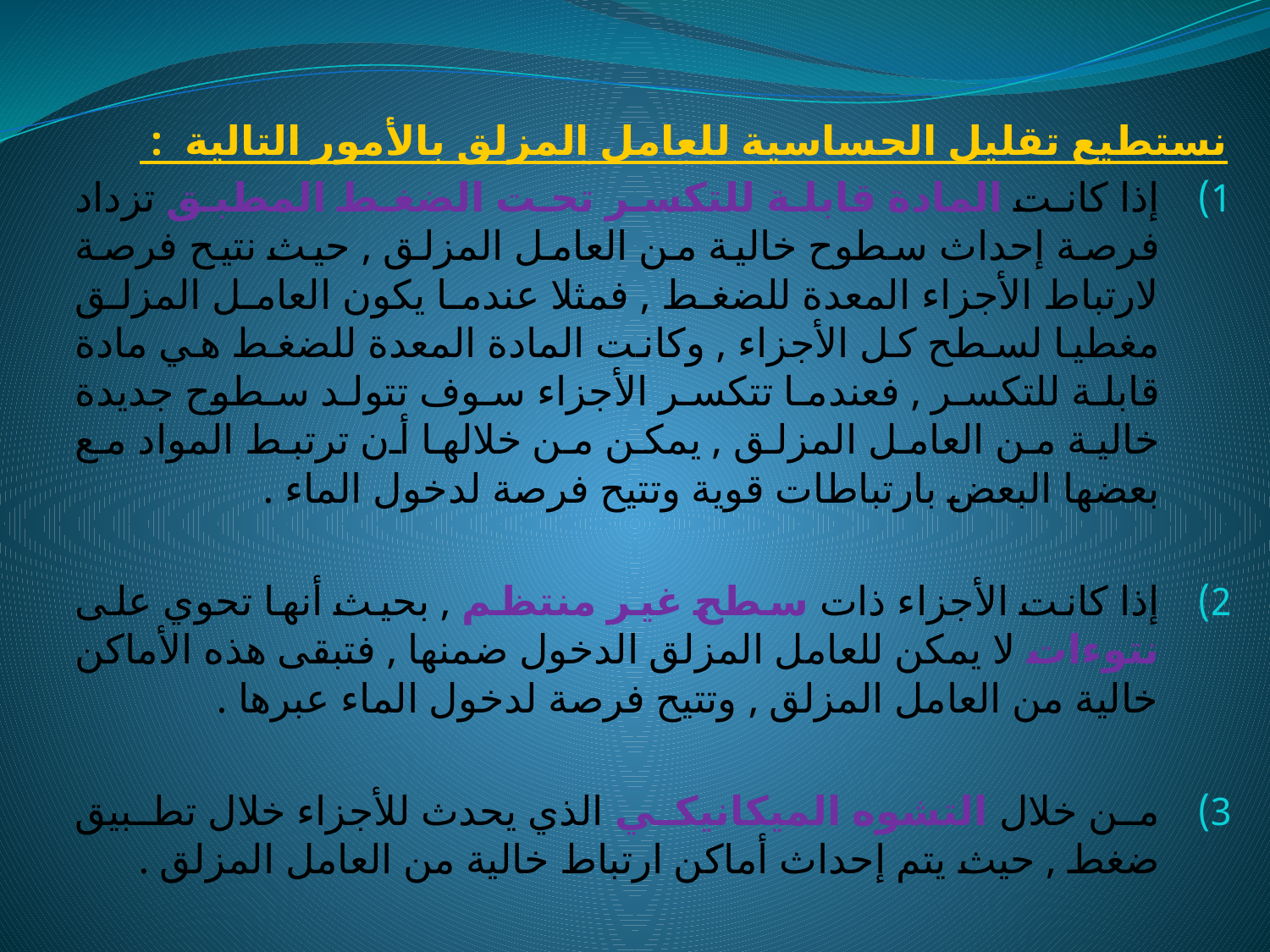

نستطيع تقليل الحساسية للعامل المزلق بالأمور التالية  :
إذا كانت المادة قابلة للتكسر تحت الضغط المطبق تزداد فرصة إحداث سطوح خالية من العامل المزلق , حيث نتيح فرصة لارتباط الأجزاء المعدة للضغط , فمثلا عندما يكون العامل المزلق مغطيا لسطح كل الأجزاء , وكانت المادة المعدة للضغط هي مادة قابلة للتكسر , فعندما تتكسر الأجزاء سوف تتولد سطوح جديدة خالية من العامل المزلق , يمكن من خلالها أن ترتبط المواد مع بعضها البعض بارتباطات قوية وتتيح فرصة لدخول الماء .

إذا كانت الأجزاء ذات سطح غير منتظم , بحيث أنها تحوي على نتوءات لا يمكن للعامل المزلق الدخول ضمنها , فتبقى هذه الأماكن خالية من العامل المزلق , وتتيح فرصة لدخول الماء عبرها .

من خلال التشوه الميكانيكي الذي يحدث للأجزاء خلال تطبيق ضغط , حيث يتم إحداث أماكن ارتباط خالية من العامل المزلق .